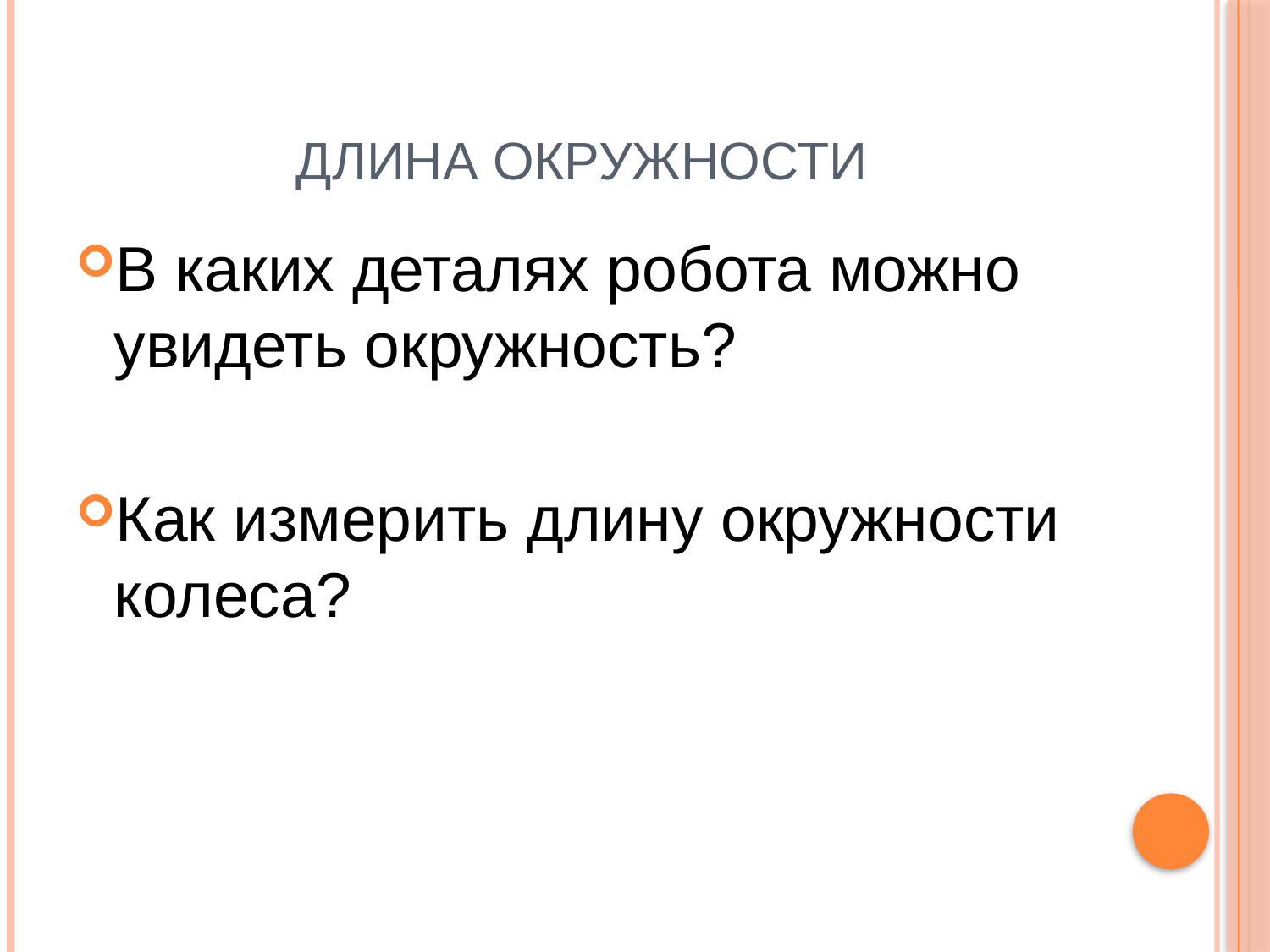

# Длина окружности
В каких деталях робота можно увидеть окружность?

Как измерить длину окружности колеса?